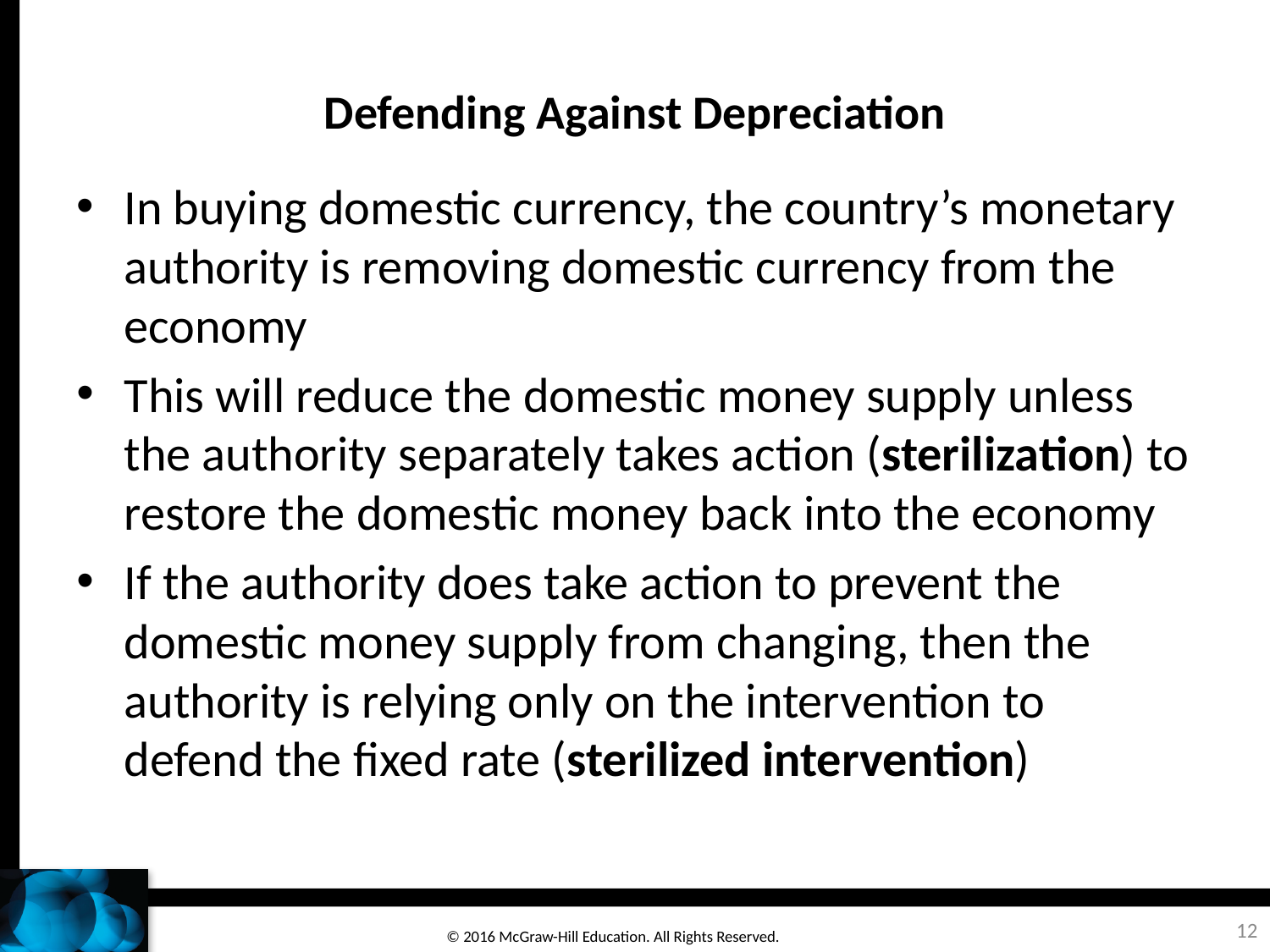

# Defending Against Depreciation
In buying domestic currency, the country’s monetary authority is removing domestic currency from the economy
This will reduce the domestic money supply unless the authority separately takes action (sterilization) to restore the domestic money back into the economy
If the authority does take action to prevent the domestic money supply from changing, then the authority is relying only on the intervention to defend the fixed rate (sterilized intervention)
12
© 2016 McGraw-Hill Education. All Rights Reserved.